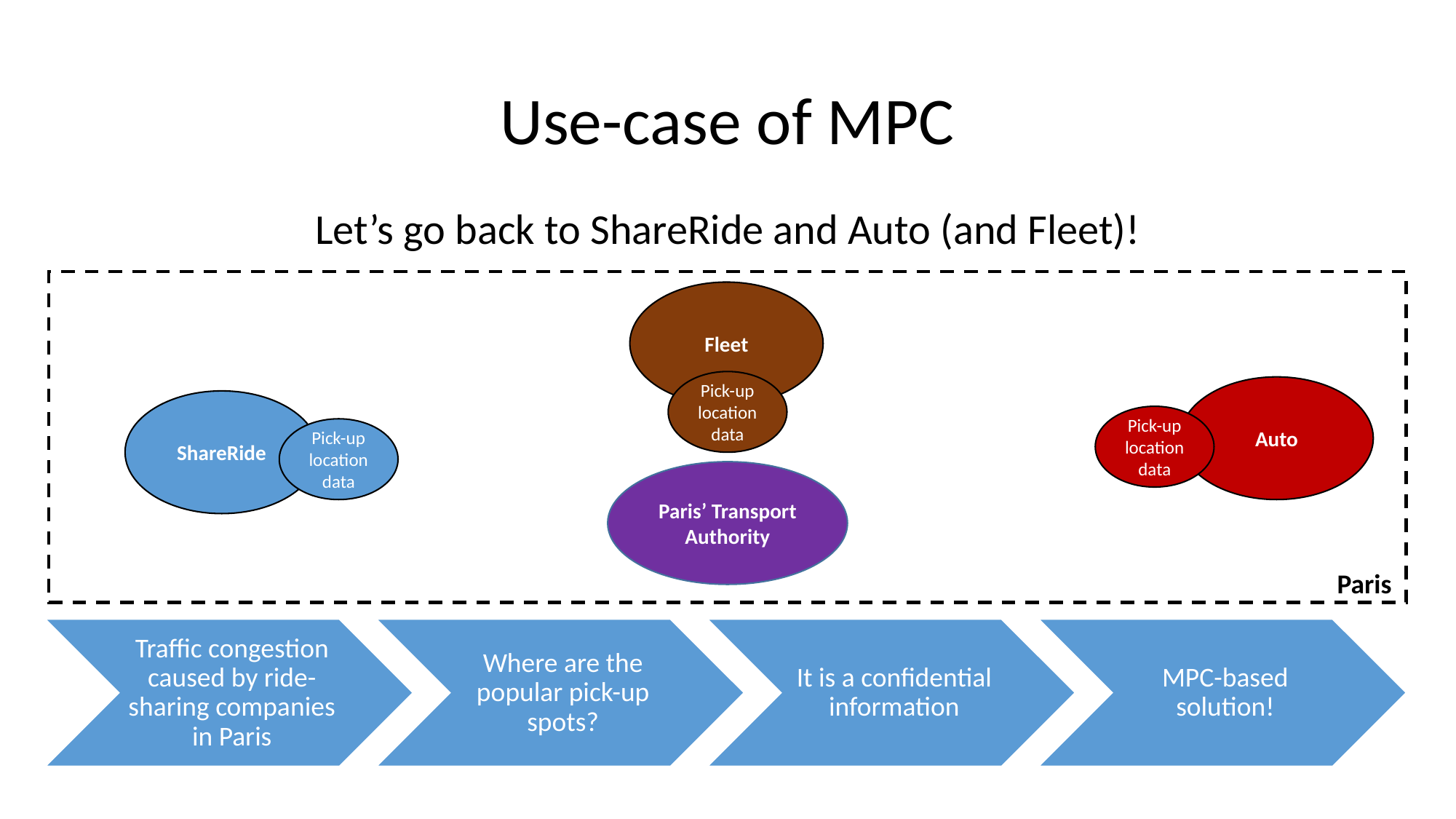

Use-case of MPC
Let’s go back to ShareRide and Auto (and Fleet)!

Fleet
Pick-up location data
Auto
ShareRide
Pick-up location data
Pick-up location data
Paris’ Transport Authority
Paris
Traffic congestion caused by ride-sharing companies in Paris
Where are the popular pick-up spots?
It is a confidential information
MPC-based solution!